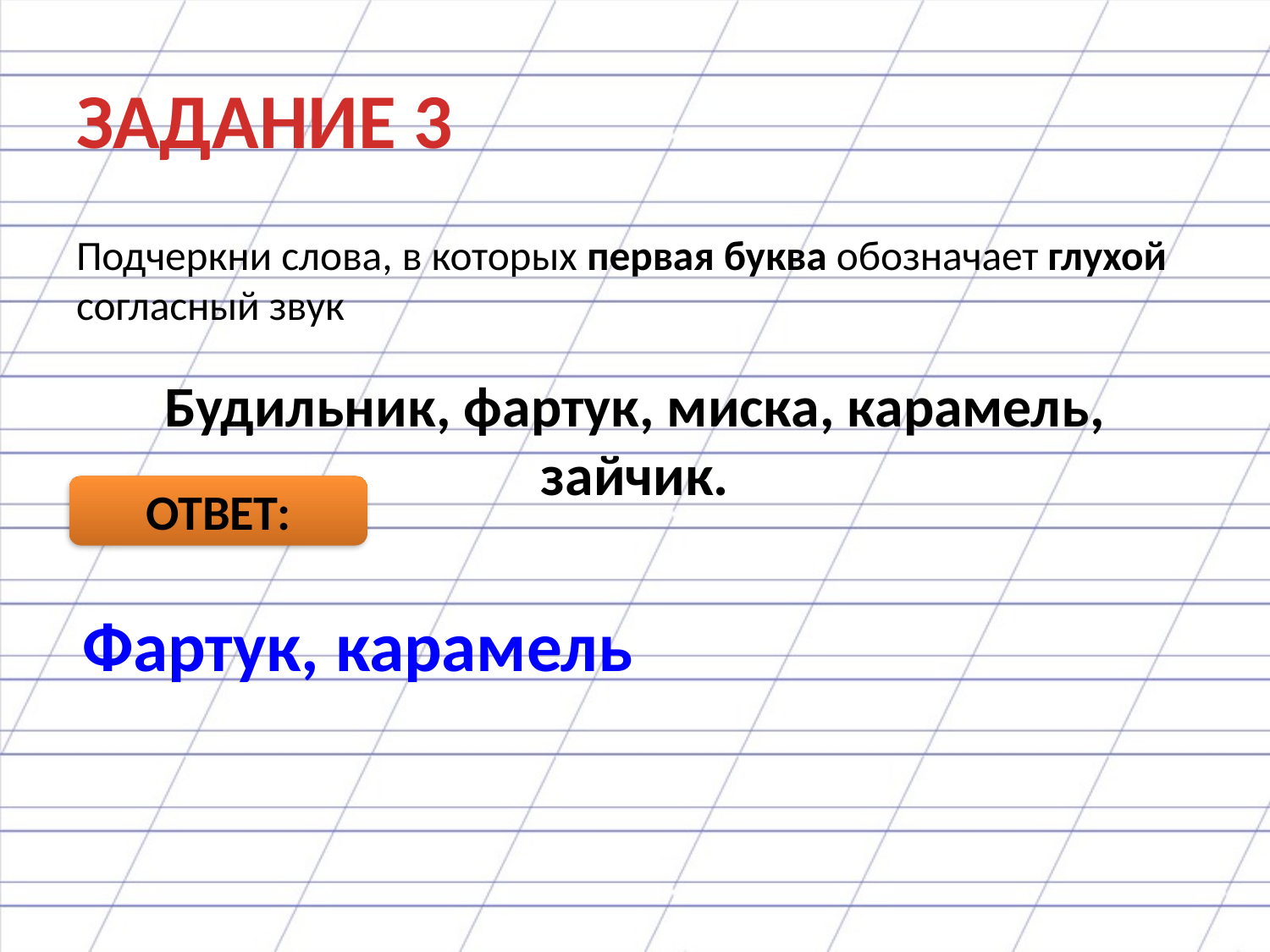

# ЗАДАНИЕ 3
Подчеркни слова, в которых первая буква обозначает глухой согласный звук

Будильник, фартук, миска, карамель, зайчик.
ОТВЕТ:
Фартук, карамель